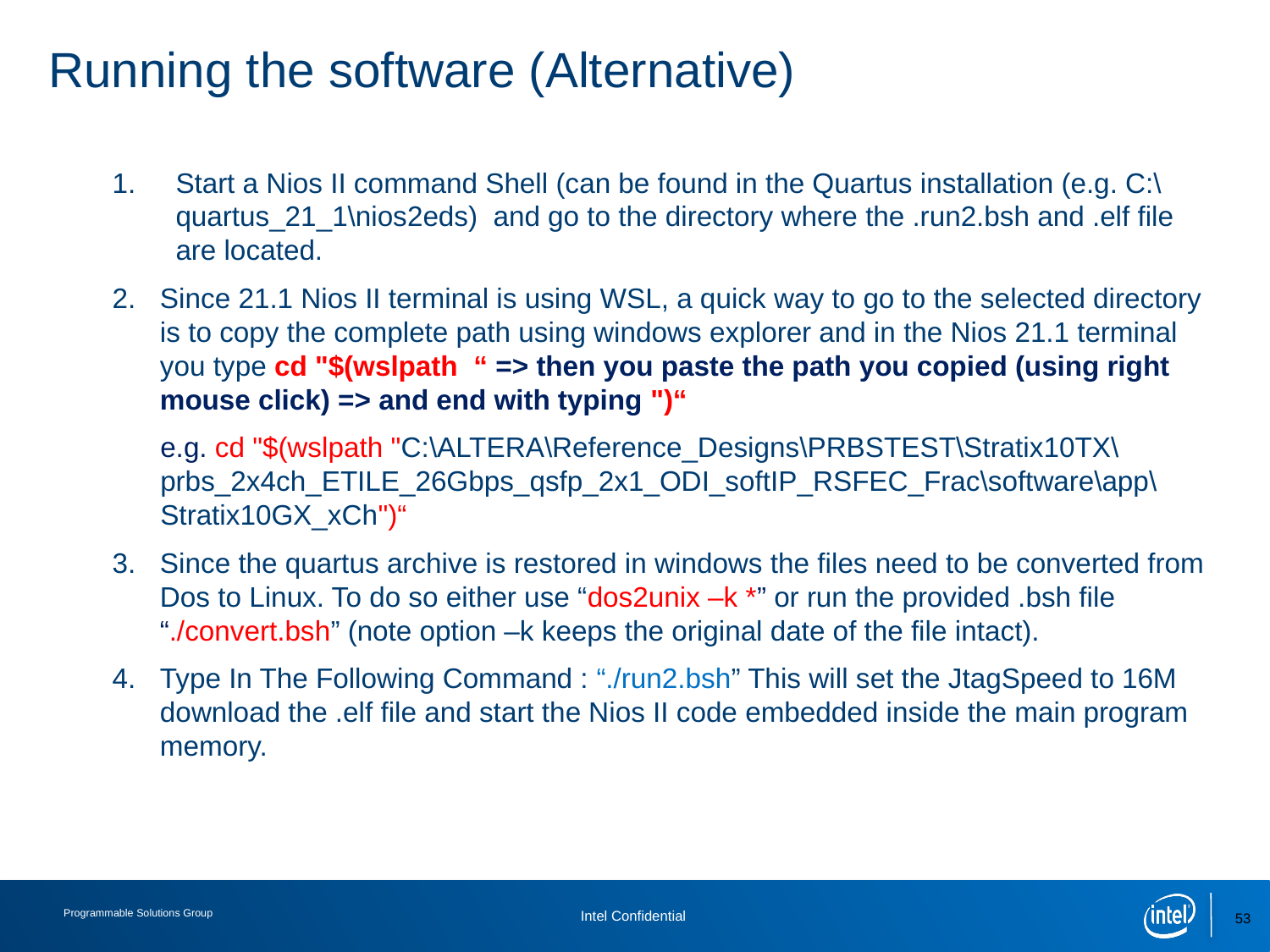

# Running the software (Alternative)
Start a Nios II command Shell (can be found in the Quartus installation (e.g. C:\quartus_21_1\nios2eds)  and go to the directory where the .run2.bsh and .elf file are located.
Since 21.1 Nios II terminal is using WSL, a quick way to go to the selected directory is to copy the complete path using windows explorer and in the Nios 21.1 terminal you type cd "$(wslpath  “ => then you paste the path you copied (using right mouse click) => and end with typing ")“
e.g. cd "$(wslpath "C:\ALTERA\Reference_Designs\PRBSTEST\Stratix10TX\prbs_2x4ch_ETILE_26Gbps_qsfp_2x1_ODI_softIP_RSFEC_Frac\software\app\Stratix10GX_xCh")“
Since the quartus archive is restored in windows the files need to be converted from Dos to Linux. To do so either use “dos2unix –k *” or run the provided .bsh file “./convert.bsh” (note option –k keeps the original date of the file intact).
Type In The Following Command : “./run2.bsh” This will set the JtagSpeed to 16M download the .elf file and start the Nios II code embedded inside the main program memory.

53